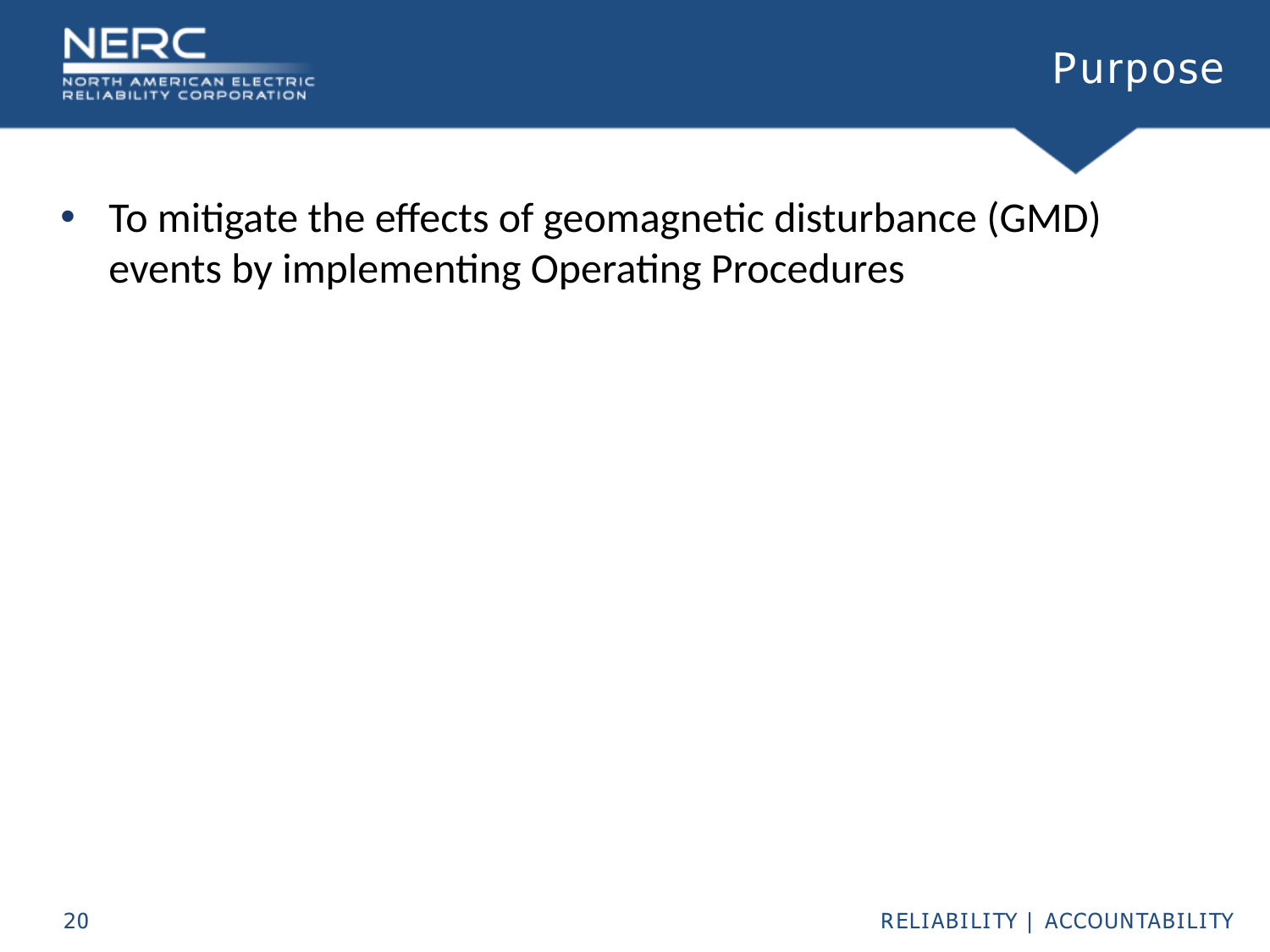

# Purpose
To mitigate the effects of geomagnetic disturbance (GMD) events by implementing Operating Procedures